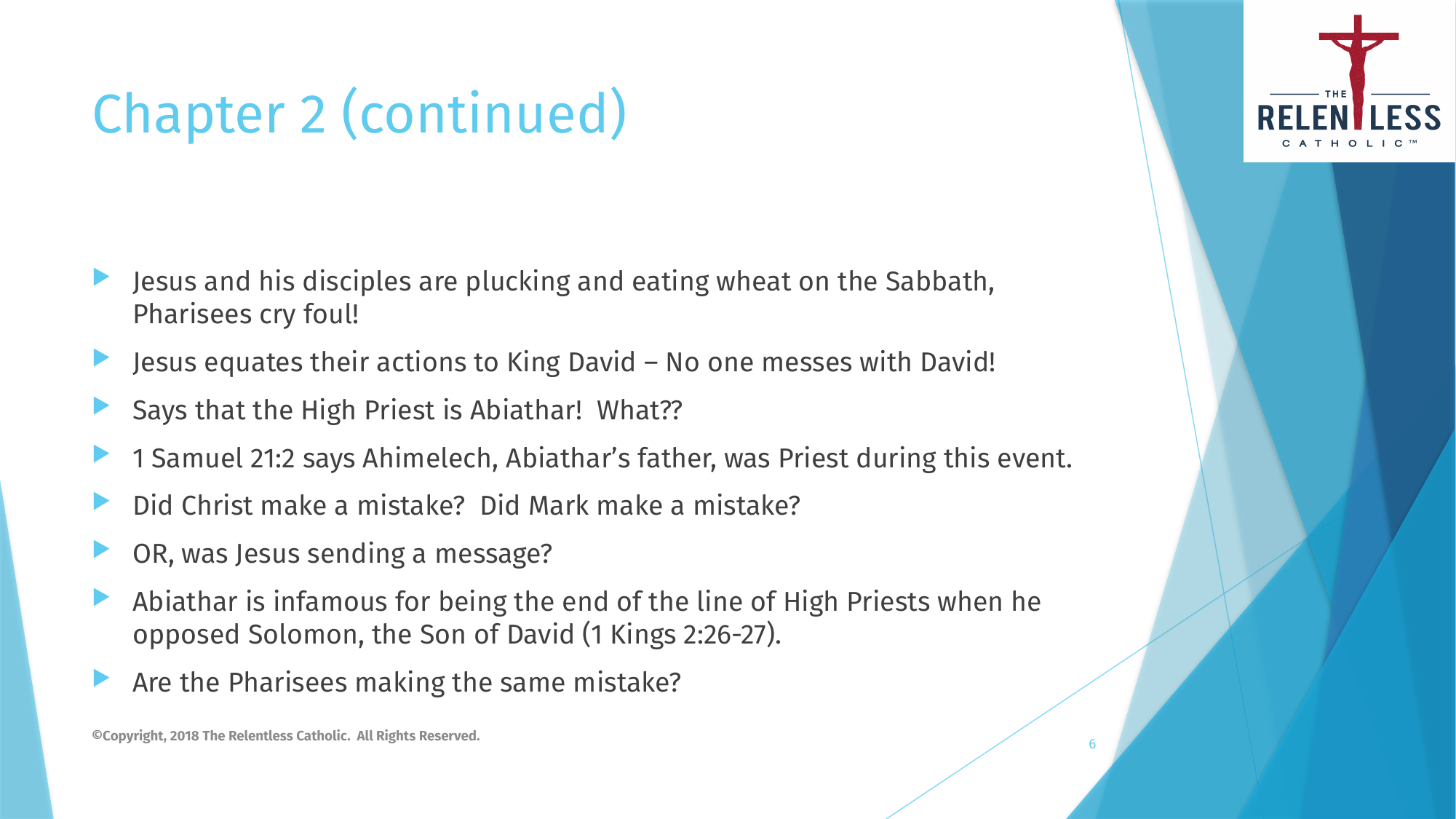

# Chapter 2 (continued)
Jesus and his disciples are plucking and eating wheat on the Sabbath, Pharisees cry foul!
Jesus equates their actions to King David – No one messes with David!
Says that the High Priest is Abiathar!  What??
1 Samuel 21:2 says Ahimelech, Abiathar’s father, was Priest during this event.
Did Christ make a mistake?  Did Mark make a mistake?
OR, was Jesus sending a message?
Abiathar is infamous for being the end of the line of High Priests when he opposed Solomon, the Son of David (1 Kings 2:26-27).
Are the Pharisees making the same mistake?

©Copyright, 2018 The Relentless Catholic.  All Rights Reserved.

6